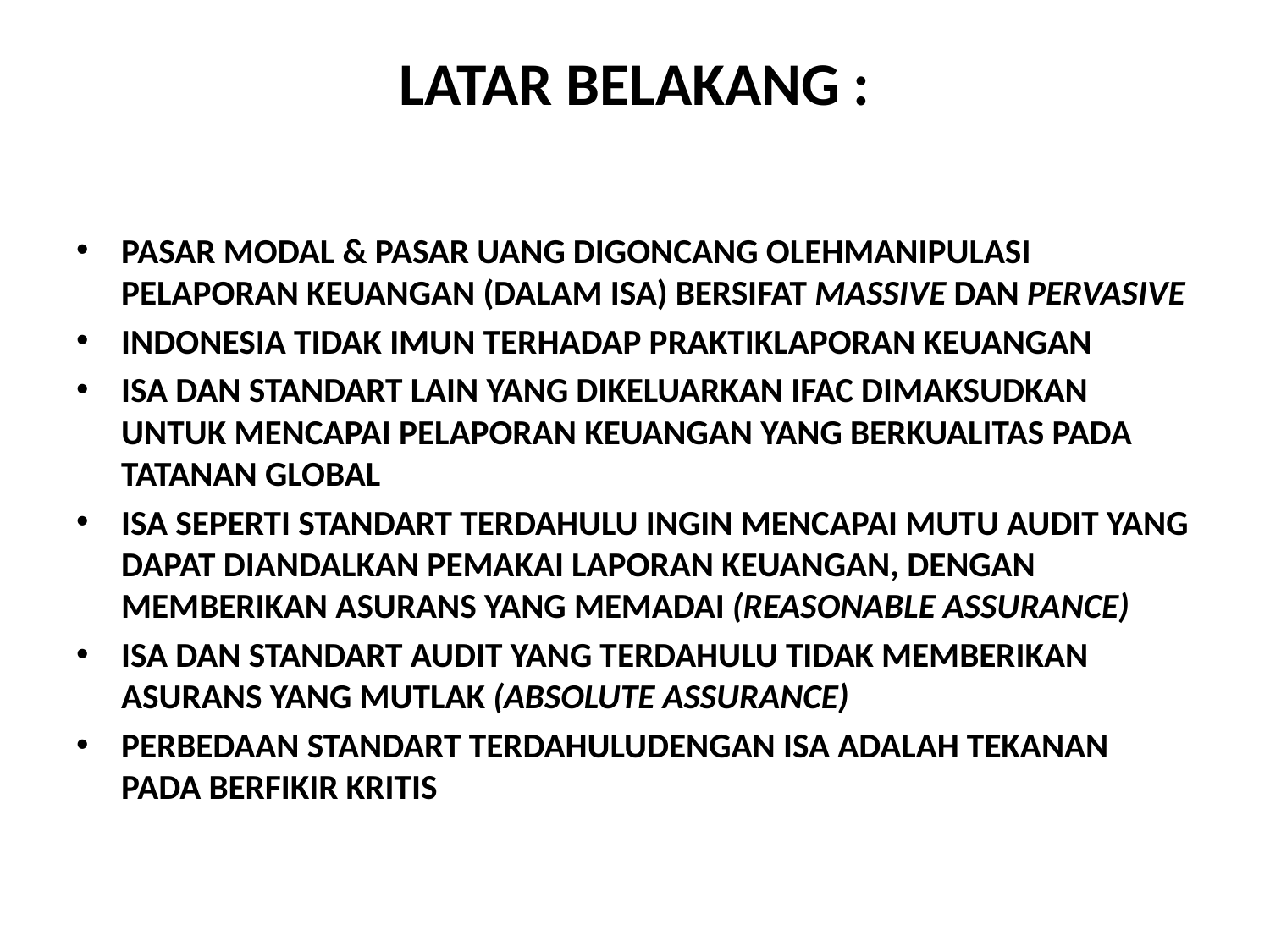

# LATAR BELAKANG :
PASAR MODAL & PASAR UANG DIGONCANG OLEHMANIPULASI PELAPORAN KEUANGAN (DALAM ISA) BERSIFAT MASSIVE DAN PERVASIVE
INDONESIA TIDAK IMUN TERHADAP PRAKTIKLAPORAN KEUANGAN
ISA DAN STANDART LAIN YANG DIKELUARKAN IFAC DIMAKSUDKAN UNTUK MENCAPAI PELAPORAN KEUANGAN YANG BERKUALITAS PADA TATANAN GLOBAL
ISA SEPERTI STANDART TERDAHULU INGIN MENCAPAI MUTU AUDIT YANG DAPAT DIANDALKAN PEMAKAI LAPORAN KEUANGAN, DENGAN MEMBERIKAN ASURANS YANG MEMADAI (REASONABLE ASSURANCE)
ISA DAN STANDART AUDIT YANG TERDAHULU TIDAK MEMBERIKAN ASURANS YANG MUTLAK (ABSOLUTE ASSURANCE)
PERBEDAAN STANDART TERDAHULUDENGAN ISA ADALAH TEKANAN PADA BERFIKIR KRITIS